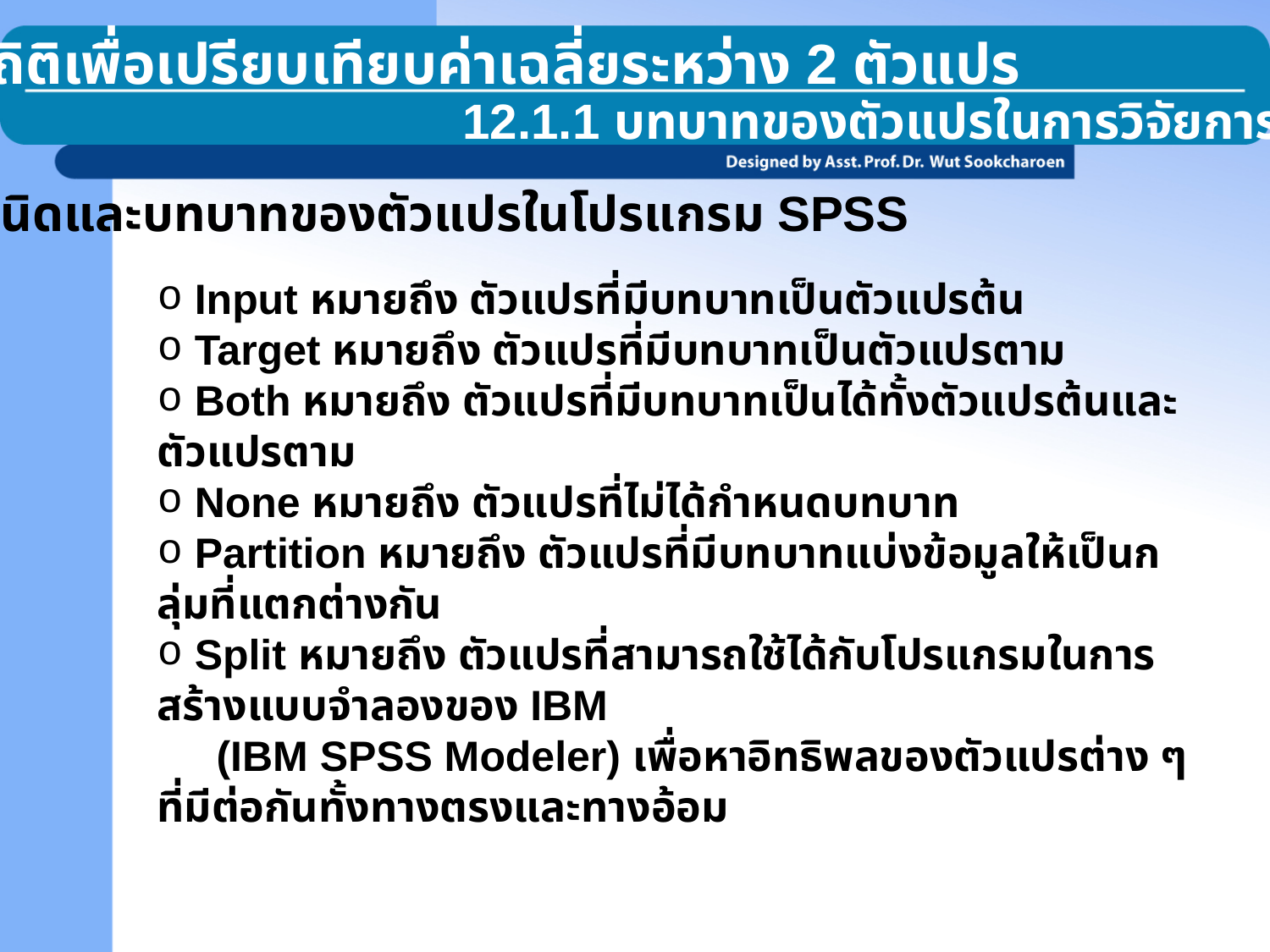

12.1 สถิติเพื่อเปรียบเทียบค่าเฉลี่ยระหว่าง 2 ตัวแปร
12.1.1 บทบาทของตัวแปรในการวิจัยการตลาด
ชนิดและบทบาทของตัวแปรในโปรแกรม SPSS
 Input หมายถึง ตัวแปรที่มีบทบาทเป็นตัวแปรต้น
 Target หมายถึง ตัวแปรที่มีบทบาทเป็นตัวแปรตาม
 Both หมายถึง ตัวแปรที่มีบทบาทเป็นได้ทั้งตัวแปรต้นและตัวแปรตาม
 None หมายถึง ตัวแปรที่ไม่ได้กำหนดบทบาท
 Partition หมายถึง ตัวแปรที่มีบทบาทแบ่งข้อมูลให้เป็นกลุ่มที่แตกต่างกัน
 Split หมายถึง ตัวแปรที่สามารถใช้ได้กับโปรแกรมในการสร้างแบบจำลองของ IBM
     (IBM SPSS Modeler) เพื่อหาอิทธิพลของตัวแปรต่าง ๆ ที่มีต่อกันทั้งทางตรงและทางอ้อม